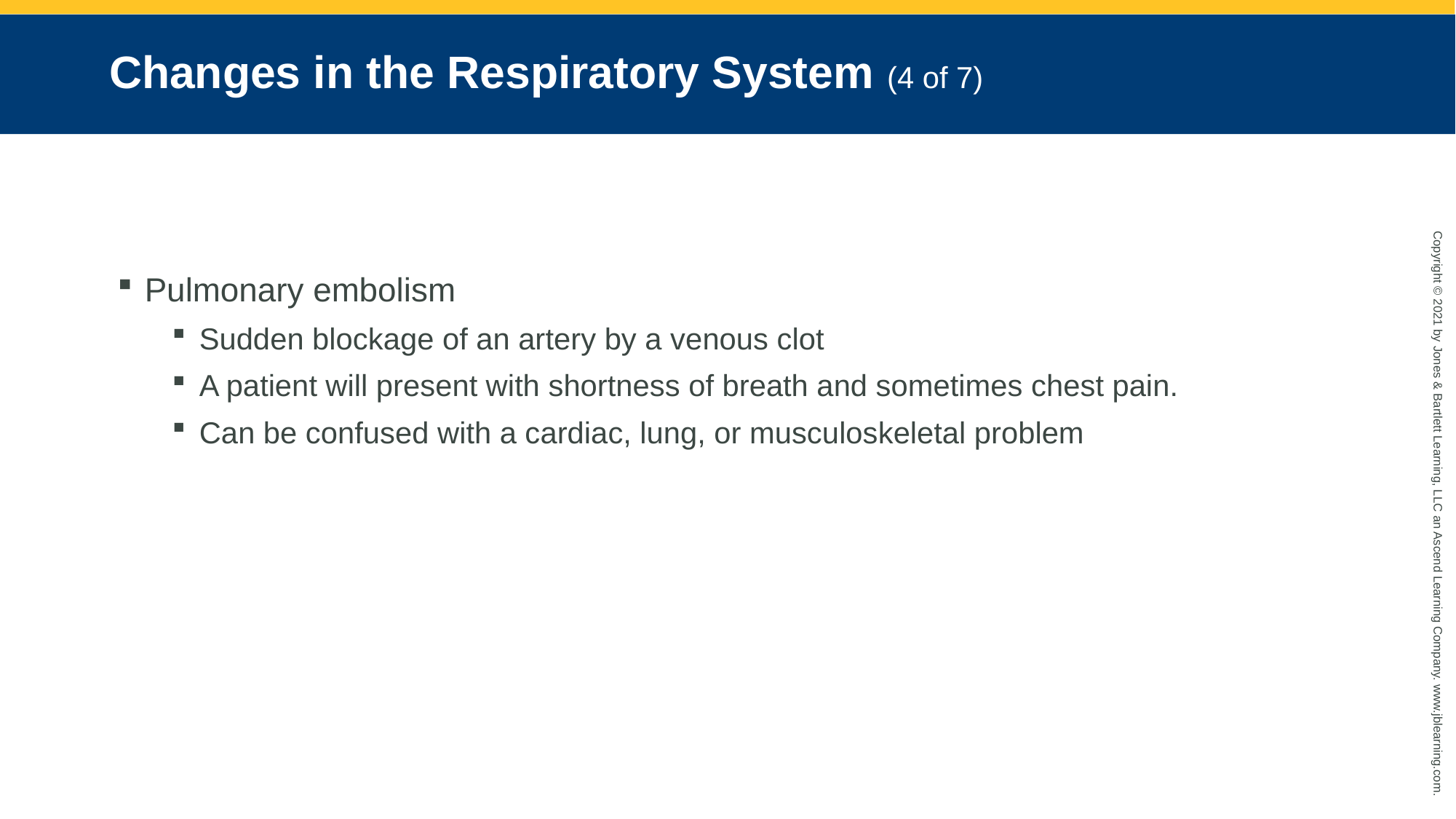

# Changes in the Respiratory System (4 of 7)
Pulmonary embolism
Sudden blockage of an artery by a venous clot
A patient will present with shortness of breath and sometimes chest pain.
Can be confused with a cardiac, lung, or musculoskeletal problem